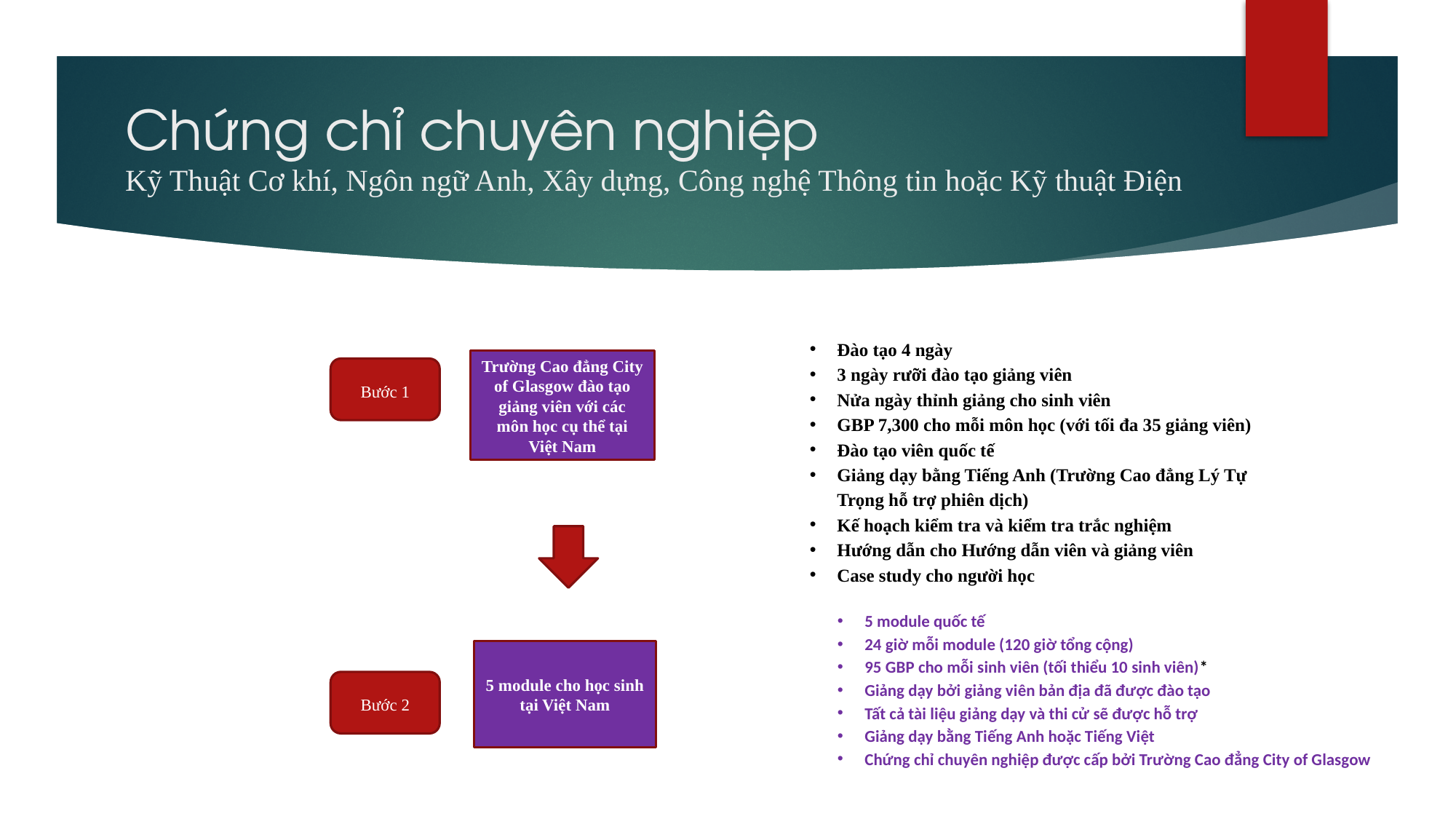

# Chứng chỉ chuyên nghiệp Kỹ Thuật Cơ khí, Ngôn ngữ Anh, Xây dựng, Công nghệ Thông tin hoặc Kỹ thuật Điện
Đào tạo 4 ngày
3 ngày rưỡi đào tạo giảng viên
Nửa ngày thỉnh giảng cho sinh viên
GBP 7,300 cho mỗi môn học (với tối đa 35 giảng viên)
Đào tạo viên quốc tế
Giảng dạy bằng Tiếng Anh (Trường Cao đẳng Lý Tự Trọng hỗ trợ phiên dịch)
Kế hoạch kiểm tra và kiểm tra trắc nghiệm
Hướng dẫn cho Hướng dẫn viên và giảng viên
Case study cho người học
Trường Cao đẳng City of Glasgow đào tạo giảng viên với các môn học cụ thể tại Việt Nam
Bước 1

5 module quốc tế
24 giờ mỗi module (120 giờ tổng cộng)
95 GBP cho mỗi sinh viên (tối thiểu 10 sinh viên)*
Giảng dạy bởi giảng viên bản địa đã được đào tạo
Tất cả tài liệu giảng dạy và thi cử sẽ được hỗ trợ
Giảng dạy bằng Tiếng Anh hoặc Tiếng Việt
Chứng chỉ chuyên nghiệp được cấp bởi Trường Cao đẳng City of Glasgow

*Please refer to the original proposal for additional information on pricing

5 module cho học sinh tại Việt Nam
Bước 2